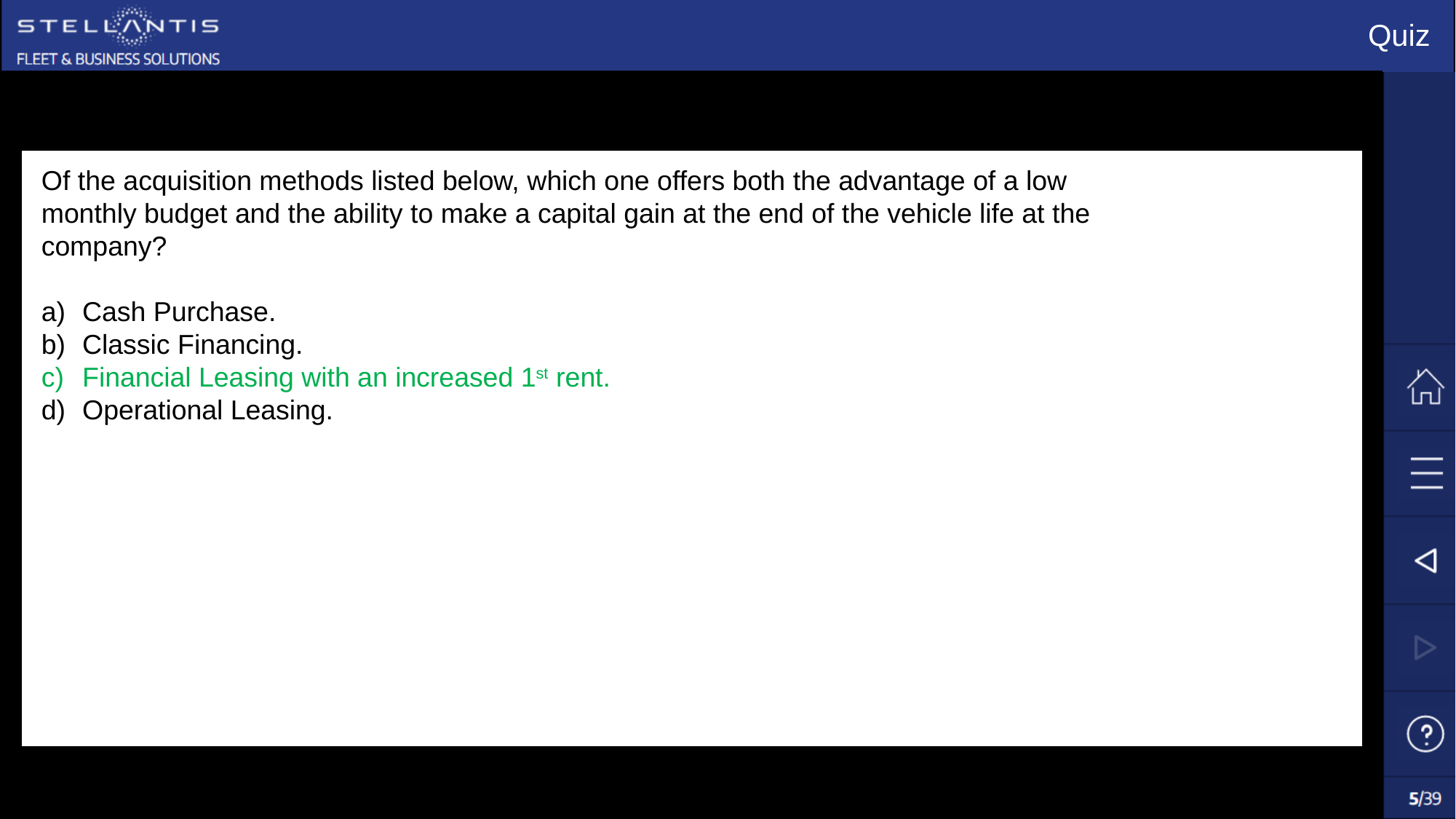

# Quiz
Of the acquisition methods listed below, which one offers both the advantage of a low monthly budget and the ability to make a capital gain at the end of the vehicle life at the company?

Cash Purchase.
Classic Financing.
Financial Leasing with an increased 1st rent.
Operational Leasing.